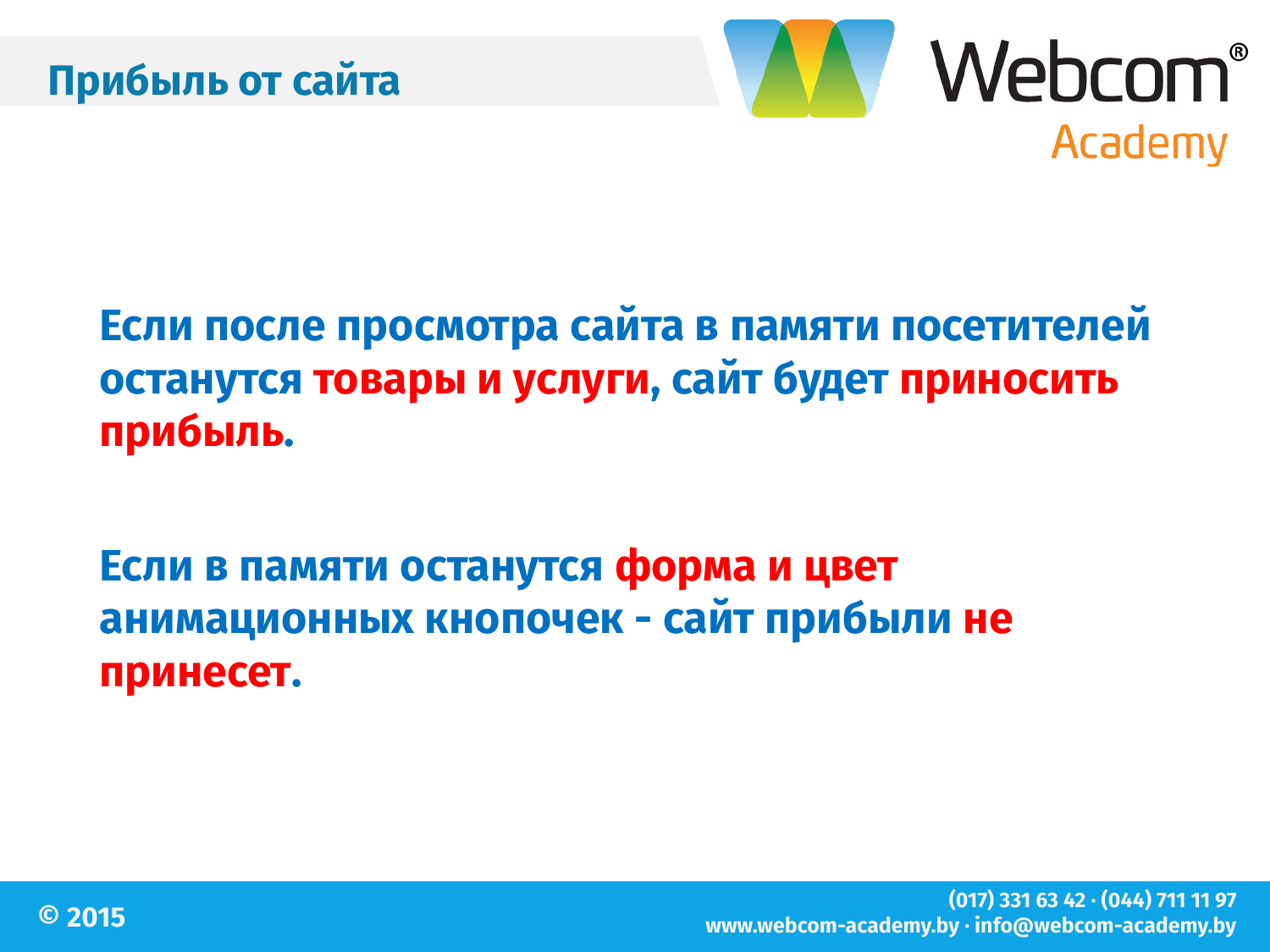

# Прибыль от сайта
Если после просмотра сайта в памяти посетителей останутся товары и услуги, сайт будет приносить прибыль.

Если в памяти останутся форма и цвет анимационных кнопочек - сайт прибыли не принесет.